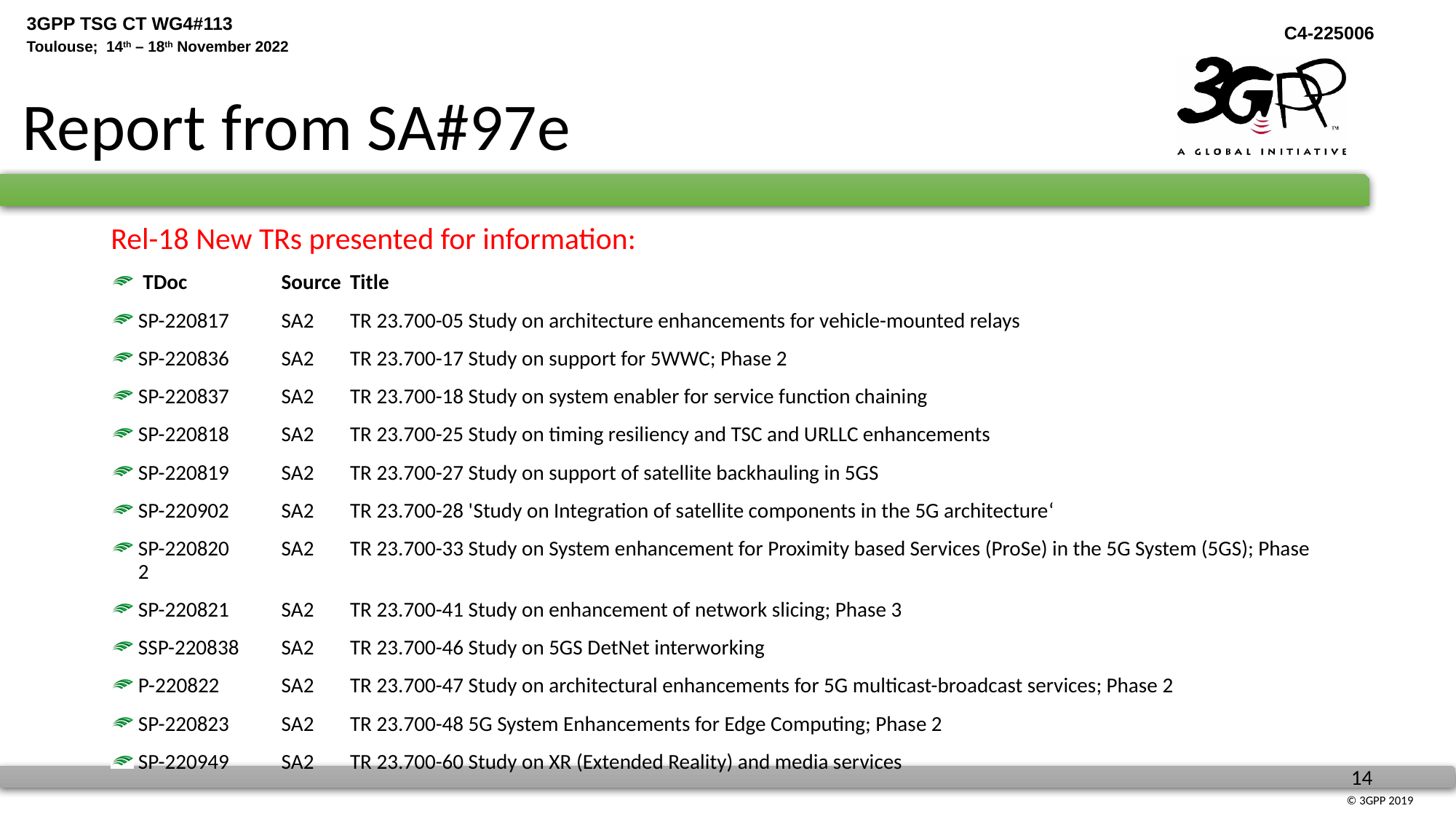

# Report from SA#97e
Rel-18 New TRs presented for information:
 TDoc	Source	Title
SP-220817	SA2	TR 23.700-05 Study on architecture enhancements for vehicle-mounted relays
SP-220836	SA2	TR 23.700-17 Study on support for 5WWC; Phase 2
SP-220837	SA2	TR 23.700-18 Study on system enabler for service function chaining
SP-220818	SA2	TR 23.700-25 Study on timing resiliency and TSC and URLLC enhancements
SP-220819	SA2	TR 23.700-27 Study on support of satellite backhauling in 5GS
SP-220902	SA2	TR 23.700-28 'Study on Integration of satellite components in the 5G architecture‘
SP-220820	SA2	TR 23.700-33 Study on System enhancement for Proximity based Services (ProSe) in the 5G System (5GS); Phase 2
SP-220821	SA2	TR 23.700-41 Study on enhancement of network slicing; Phase 3
SSP-220838	SA2	TR 23.700-46 Study on 5GS DetNet interworking
P-220822	SA2	TR 23.700-47 Study on architectural enhancements for 5G multicast-broadcast services; Phase 2
SP-220823	SA2	TR 23.700-48 5G System Enhancements for Edge Computing; Phase 2
SP-220949	SA2	TR 23.700-60 Study on XR (Extended Reality) and media services